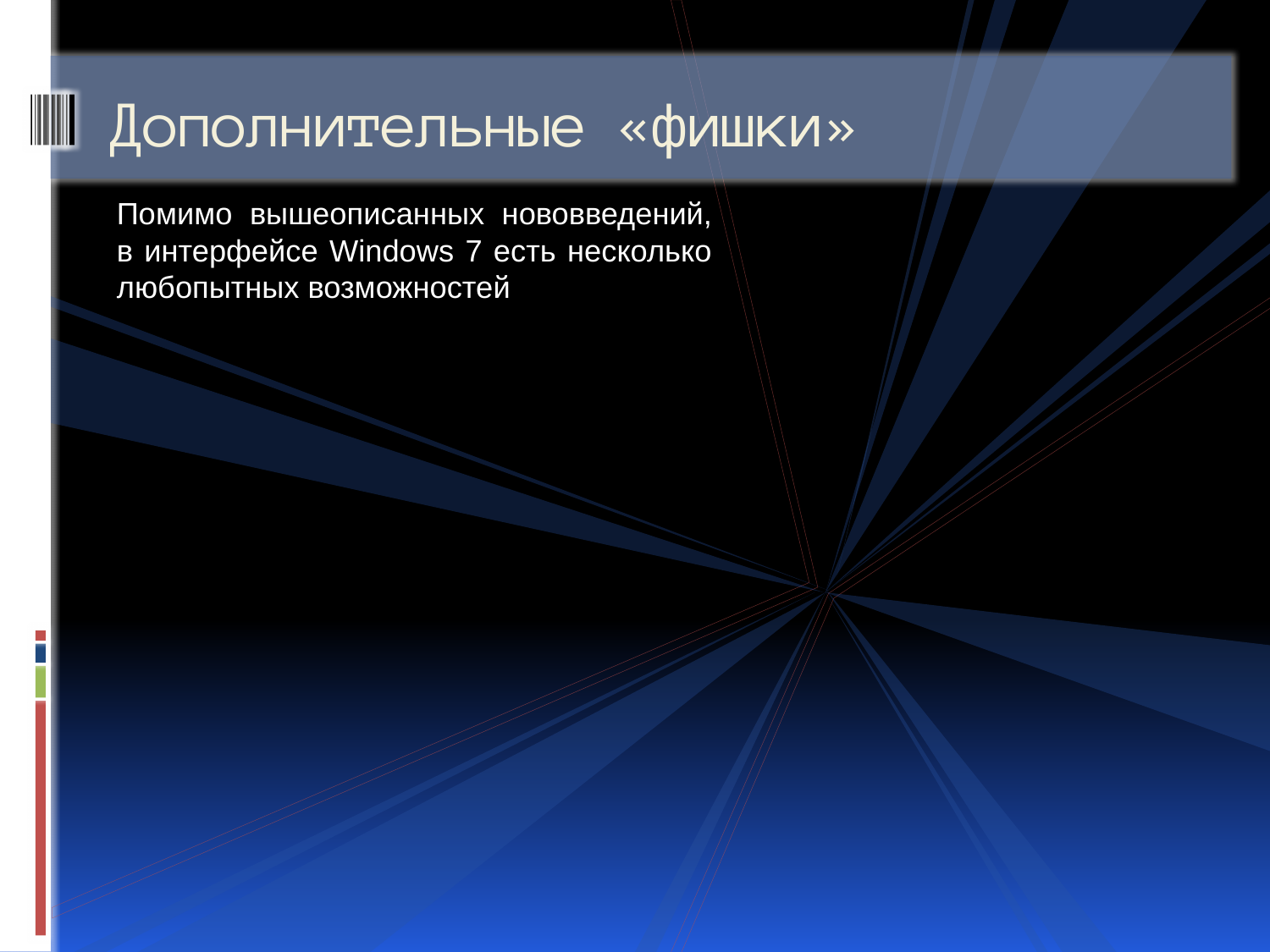

# Дополнительные «фишки»
Помимо вышеописанных нововведений, в интерфейсе Windows 7 есть несколько любопытных возможностей